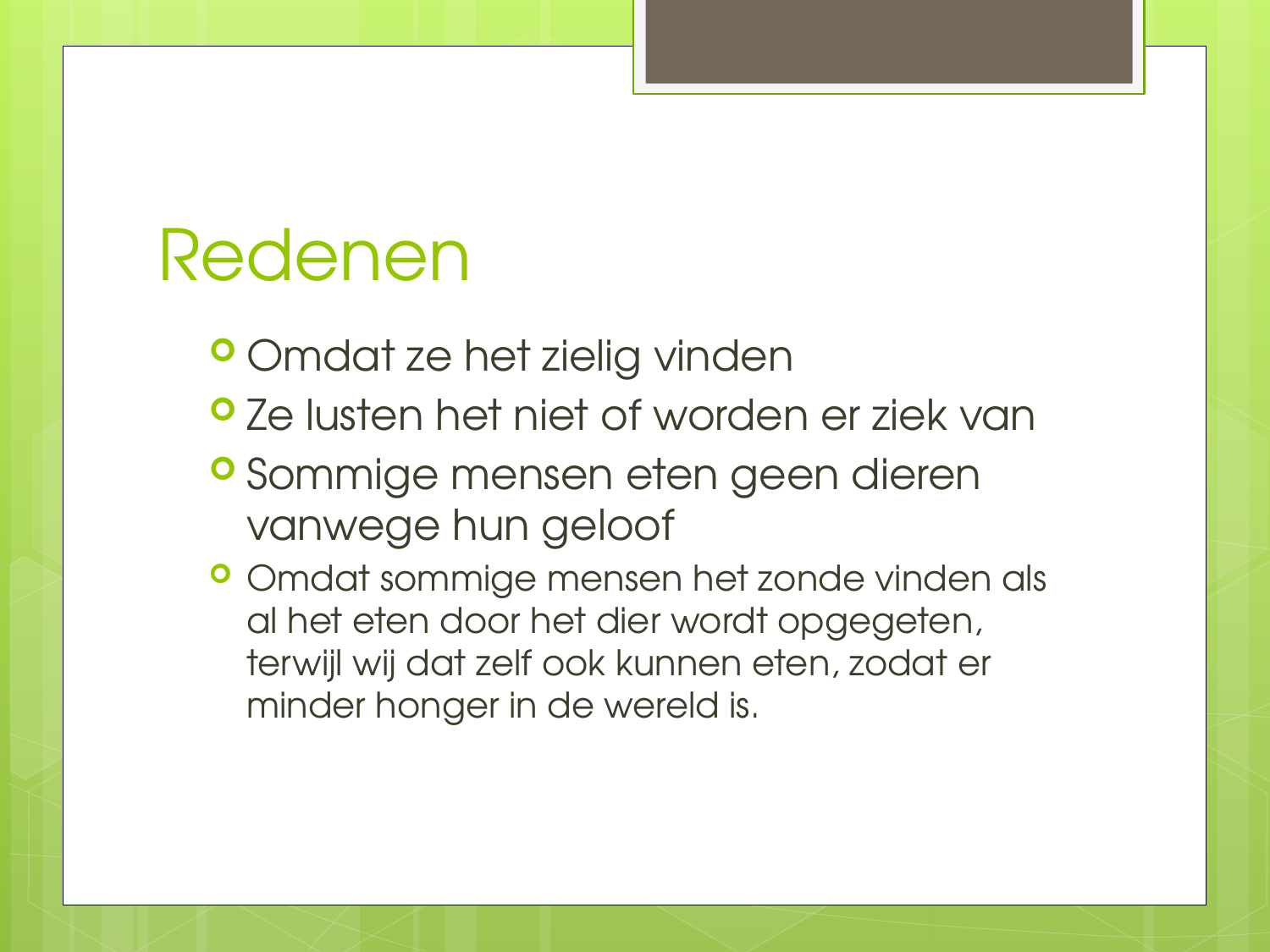

# Redenen
Omdat ze het zielig vinden
Ze lusten het niet of worden er ziek van
Sommige mensen eten geen dieren vanwege hun geloof
Omdat sommige mensen het zonde vinden als al het eten door het dier wordt opgegeten, terwijl wij dat zelf ook kunnen eten, zodat er minder honger in de wereld is.